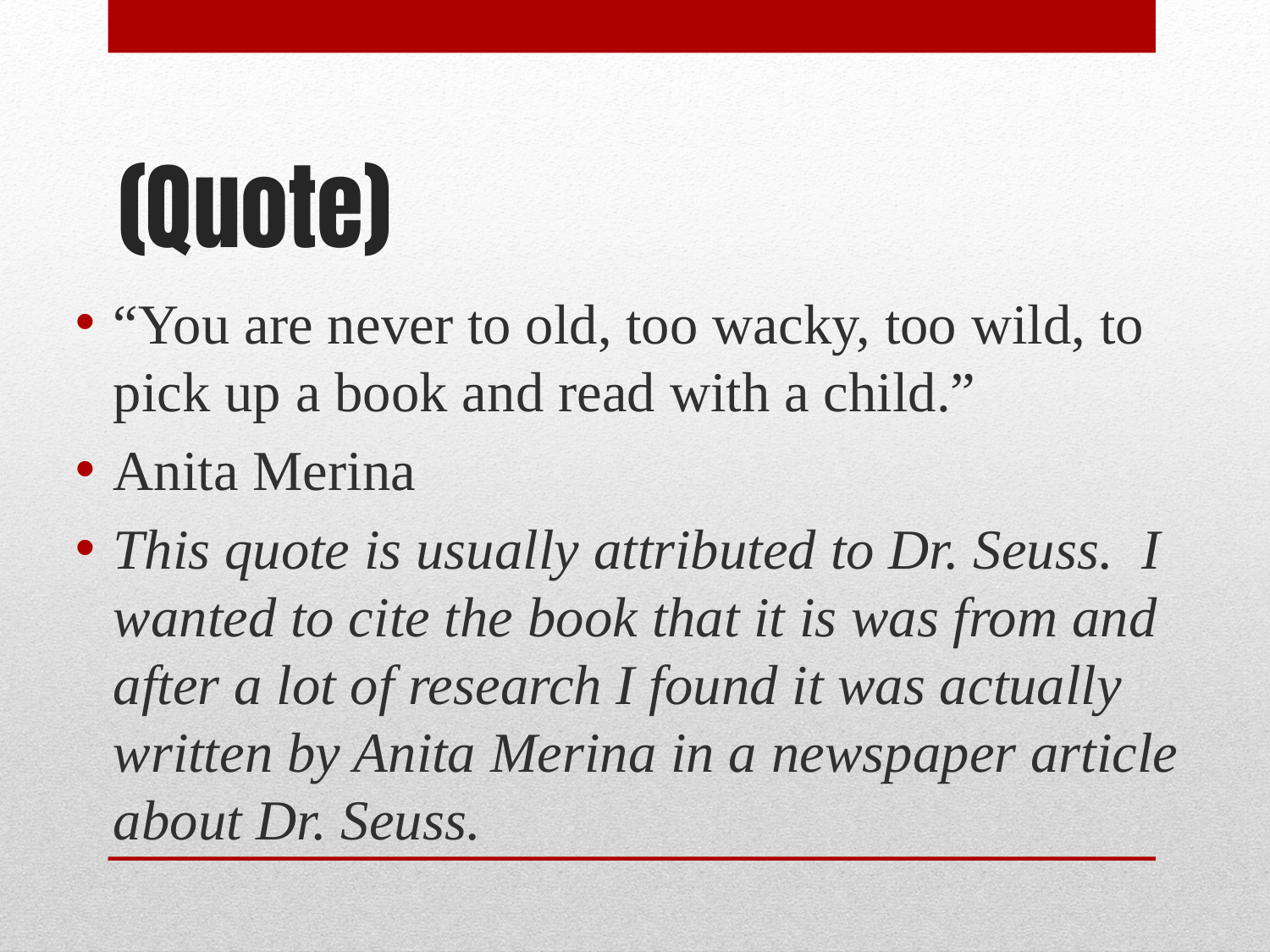

# (Quote)
“You are never to old, too wacky, too wild, to pick up a book and read with a child.”
Anita Merina
This quote is usually attributed to Dr. Seuss.  I wanted to cite the book that it is was from and after a lot of research I found it was actually written by Anita Merina in a newspaper article about Dr. Seuss.